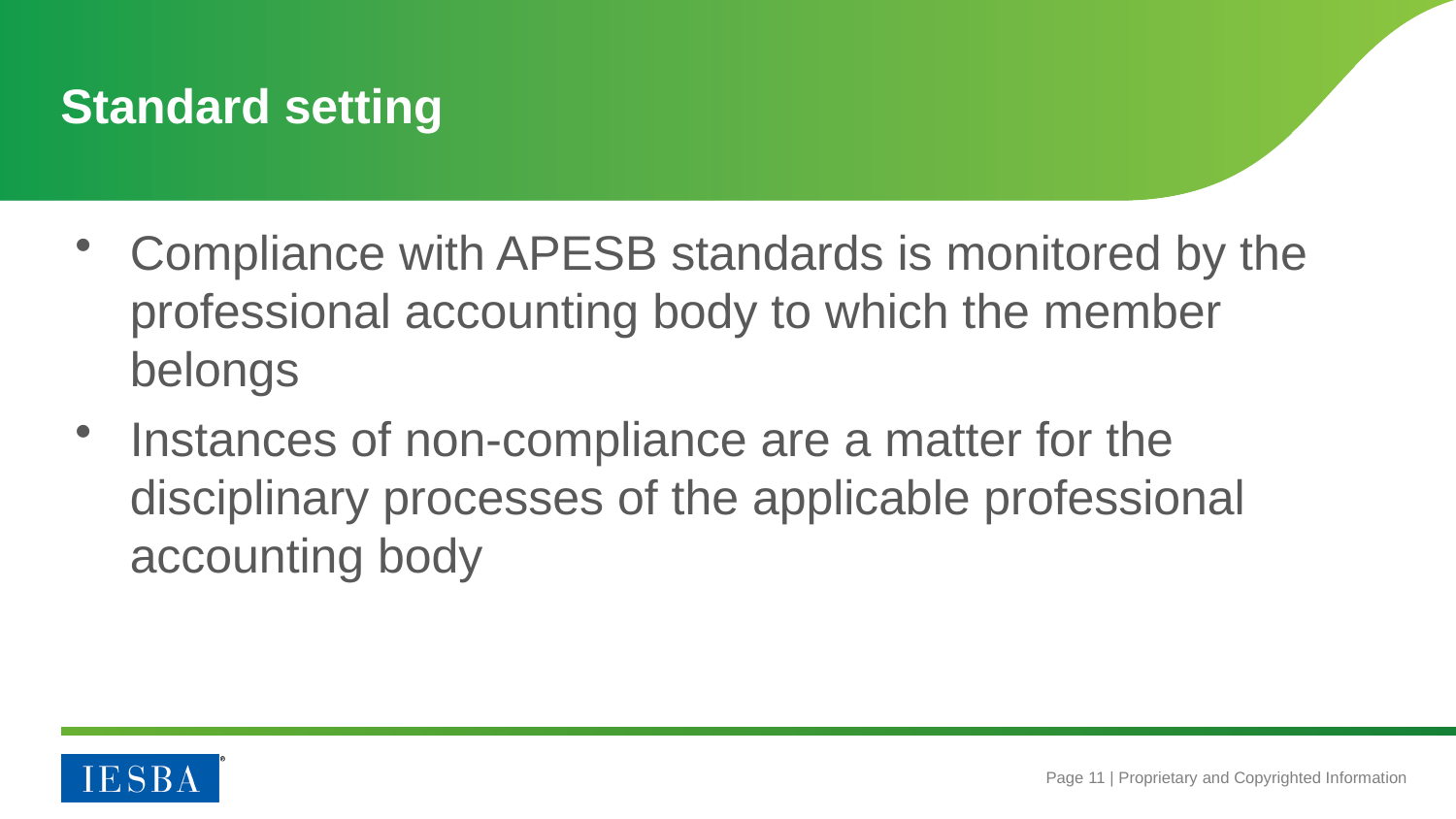

# Standard setting
Compliance with APESB standards is monitored by the professional accounting body to which the member belongs
Instances of non-compliance are a matter for the disciplinary processes of the applicable professional accounting body